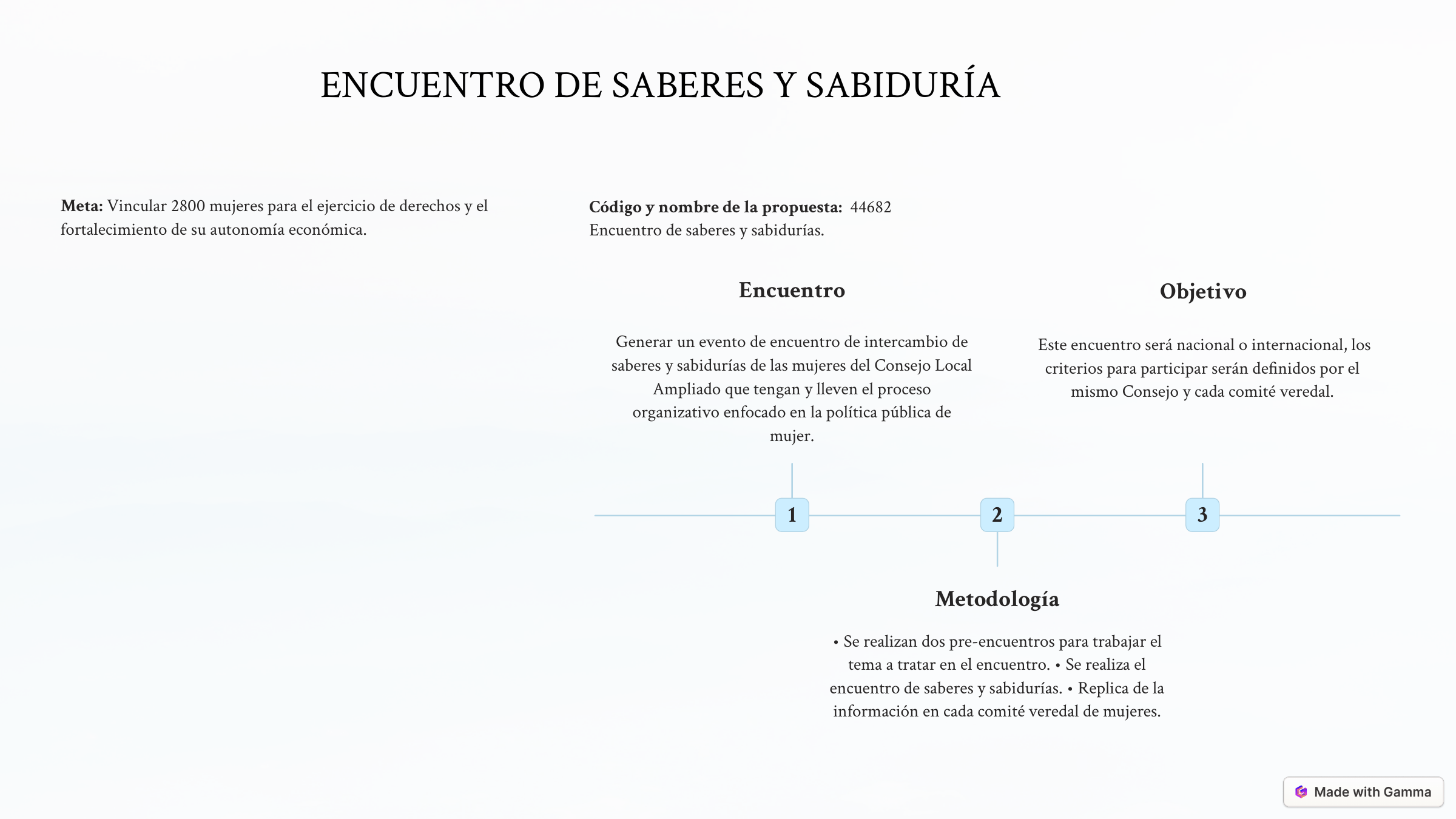

ENCUENTRO DE SABERES Y SABIDURÍA
Meta: Vincular 2800 mujeres para el ejercicio de derechos y el fortalecimiento de su autonomía económica.
Código y nombre de la propuesta:  44682
Encuentro de saberes y sabidurías.
Encuentro
Objetivo
Generar un evento de encuentro de intercambio de saberes y sabidurías de las mujeres del Consejo Local Ampliado que tengan y lleven el proceso organizativo enfocado en la política pública de mujer.
 Este encuentro será nacional o internacional, los criterios para participar serán definidos por el mismo Consejo y cada comité veredal.

1
2
3

Metodología
• Se realizan dos pre-encuentros para trabajar el tema a tratar en el encuentro. • Se realiza el encuentro de saberes y sabidurías. • Replica de la información en cada comité veredal de mujeres.